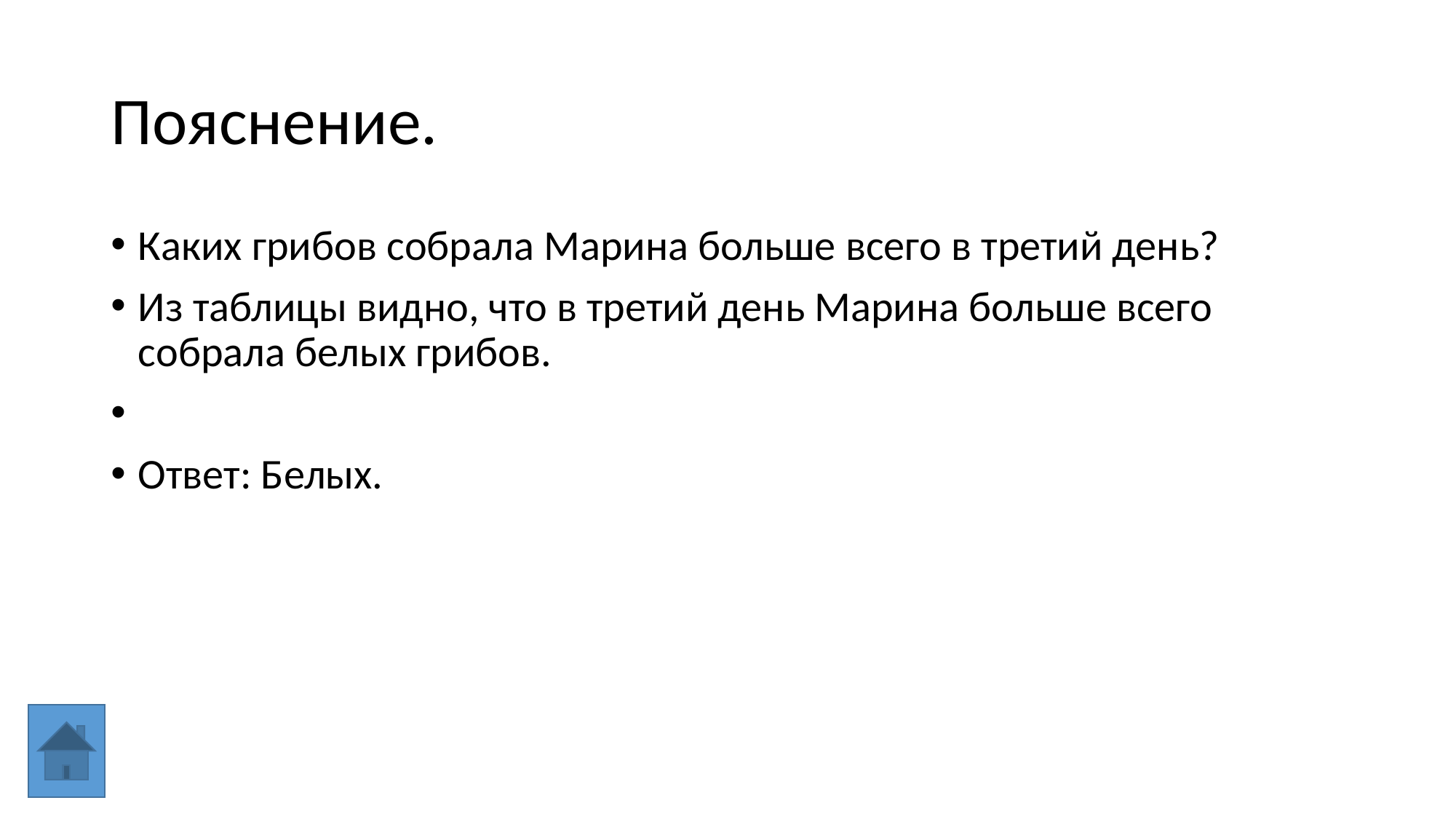

# Пояснение.
Каких грибов собрала Марина больше всего в третий день?
Из таблицы видно, что в третий день Марина больше всего собрала белых грибов.

Ответ: Белых.